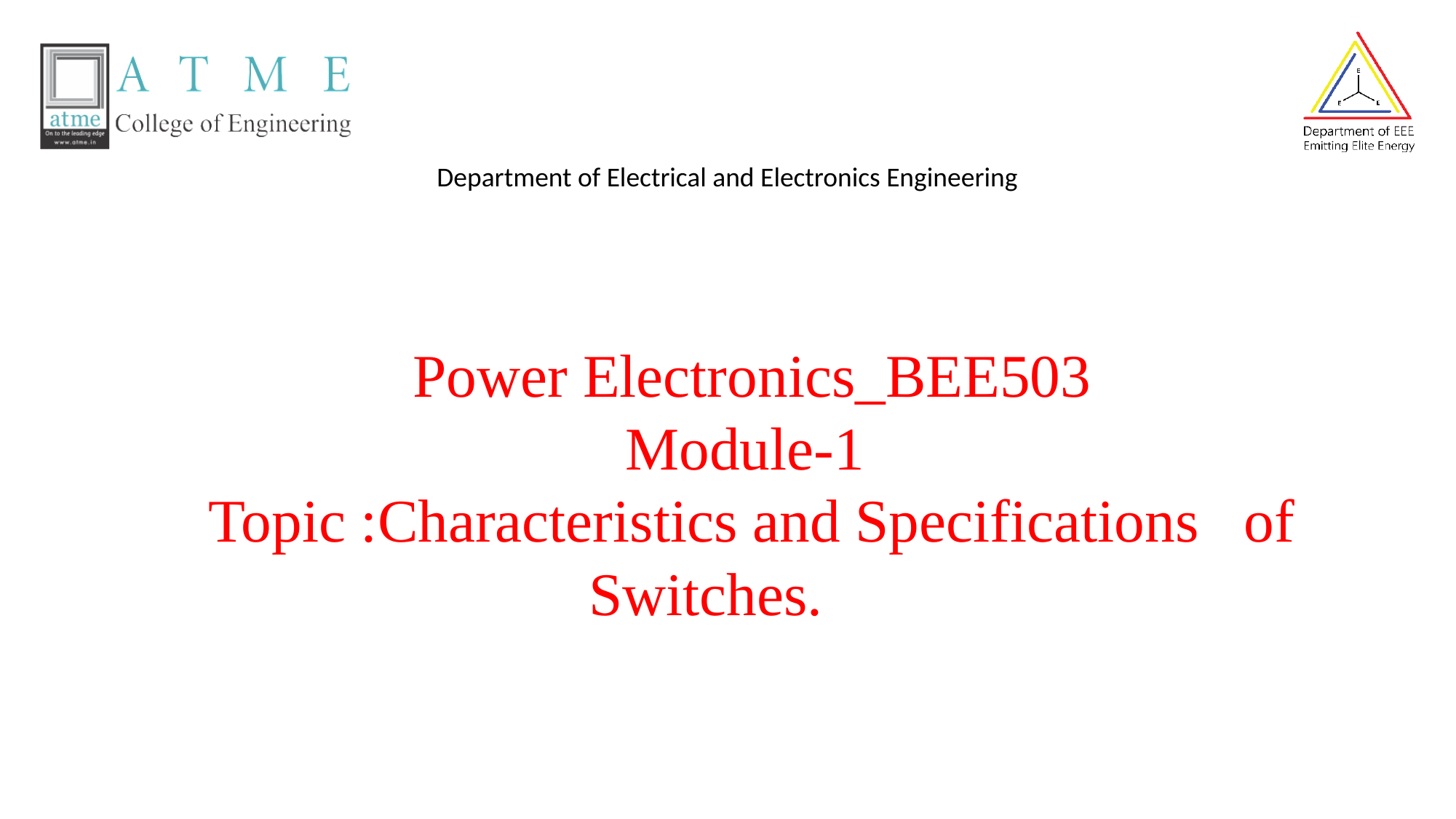

Power Electronics_BEE503
Module-1
Topic :Characteristics and Specifications   of Switches.